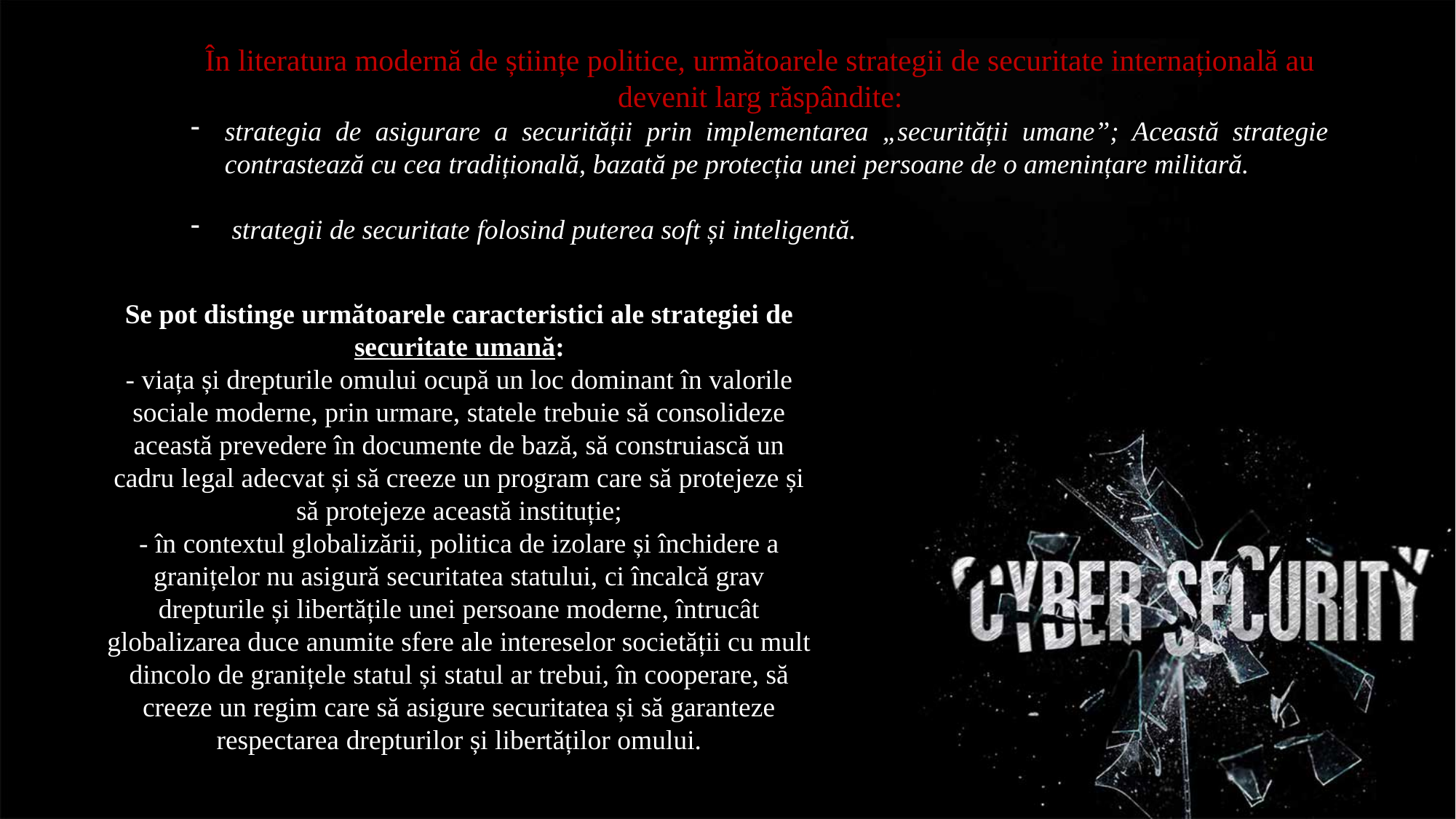

În literatura modernă de științe politice, următoarele strategii de securitate internațională au devenit larg răspândite:
strategia de asigurare a securității prin implementarea „securității umane”; Această strategie contrastează cu cea tradițională, bazată pe protecția unei persoane de o amenințare militară.

 strategii de securitate folosind puterea soft și inteligentă.

Se pot distinge următoarele caracteristici ale strategiei de securitate umană:
- viața și drepturile omului ocupă un loc dominant în valorile sociale moderne, prin urmare, statele trebuie să consolideze această prevedere în documente de bază, să construiască un cadru legal adecvat și să creeze un program care să protejeze și să protejeze această instituție;
- în contextul globalizării, politica de izolare și închidere a granițelor nu asigură securitatea statului, ci încalcă grav drepturile și libertățile unei persoane moderne, întrucât globalizarea duce anumite sfere ale intereselor societății cu mult dincolo de granițele statul și statul ar trebui, în cooperare, să creeze un regim care să asigure securitatea și să garanteze respectarea drepturilor și libertăților omului.